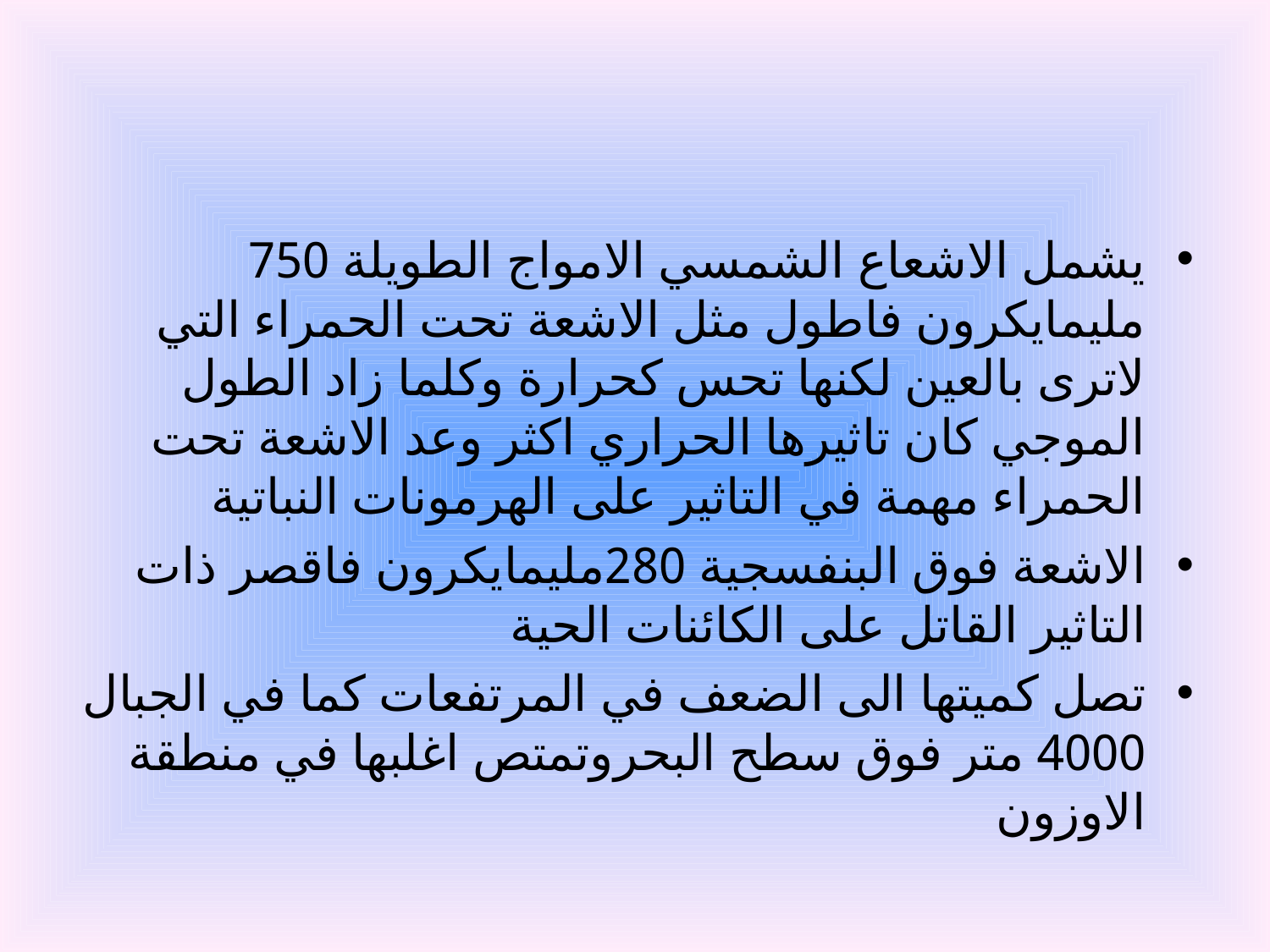

#
يشمل الاشعاع الشمسي الامواج الطويلة 750 مليمايكرون فاطول مثل الاشعة تحت الحمراء التي لاترى بالعين لكنها تحس كحرارة وكلما زاد الطول الموجي كان تاثيرها الحراري اكثر وعد الاشعة تحت الحمراء مهمة في التاثير على الهرمونات النباتية
الاشعة فوق البنفسجية 280مليمايكرون فاقصر ذات التاثير القاتل على الكائنات الحية
تصل كميتها الى الضعف في المرتفعات كما في الجبال 4000 متر فوق سطح البحروتمتص اغلبها في منطقة الاوزون